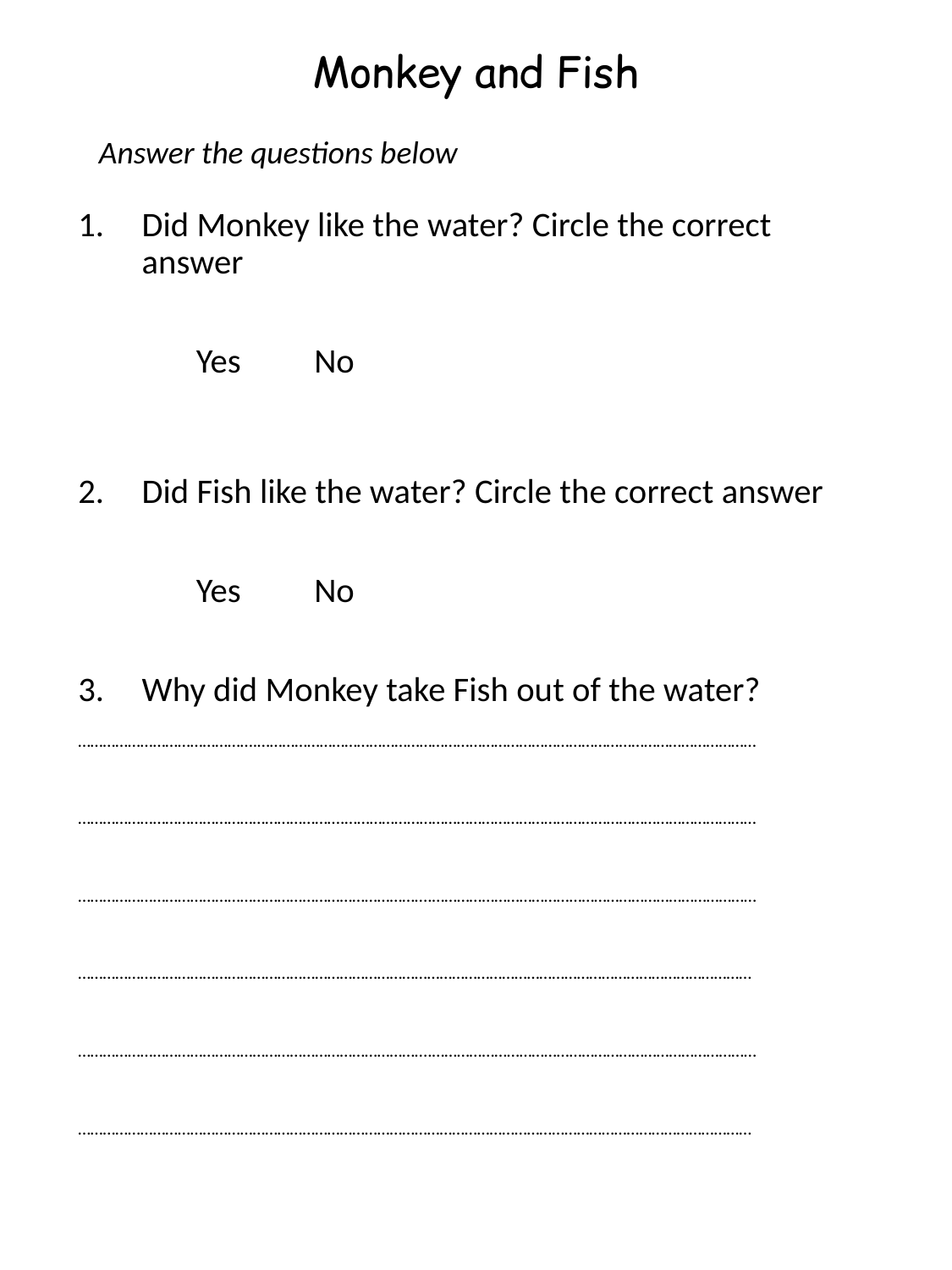

# Monkey and Fish
Answer the questions below
Did Monkey like the water? Circle the correct answer

	Yes				No

Did Fish like the water? Circle the correct answer

	Yes				No

Why did Monkey take Fish out of the water?
…………………………………….…………………………………………………………………………………………………………

……………………………………………………….………………………………………………………………………………………

………………………………………………………………………….……………………………………………………………………

………………………………………………………………………………………………………………………………………………

………………………………………………………………………….……………………………………………………………………

………………………………………………………………………………………………………………………………………………